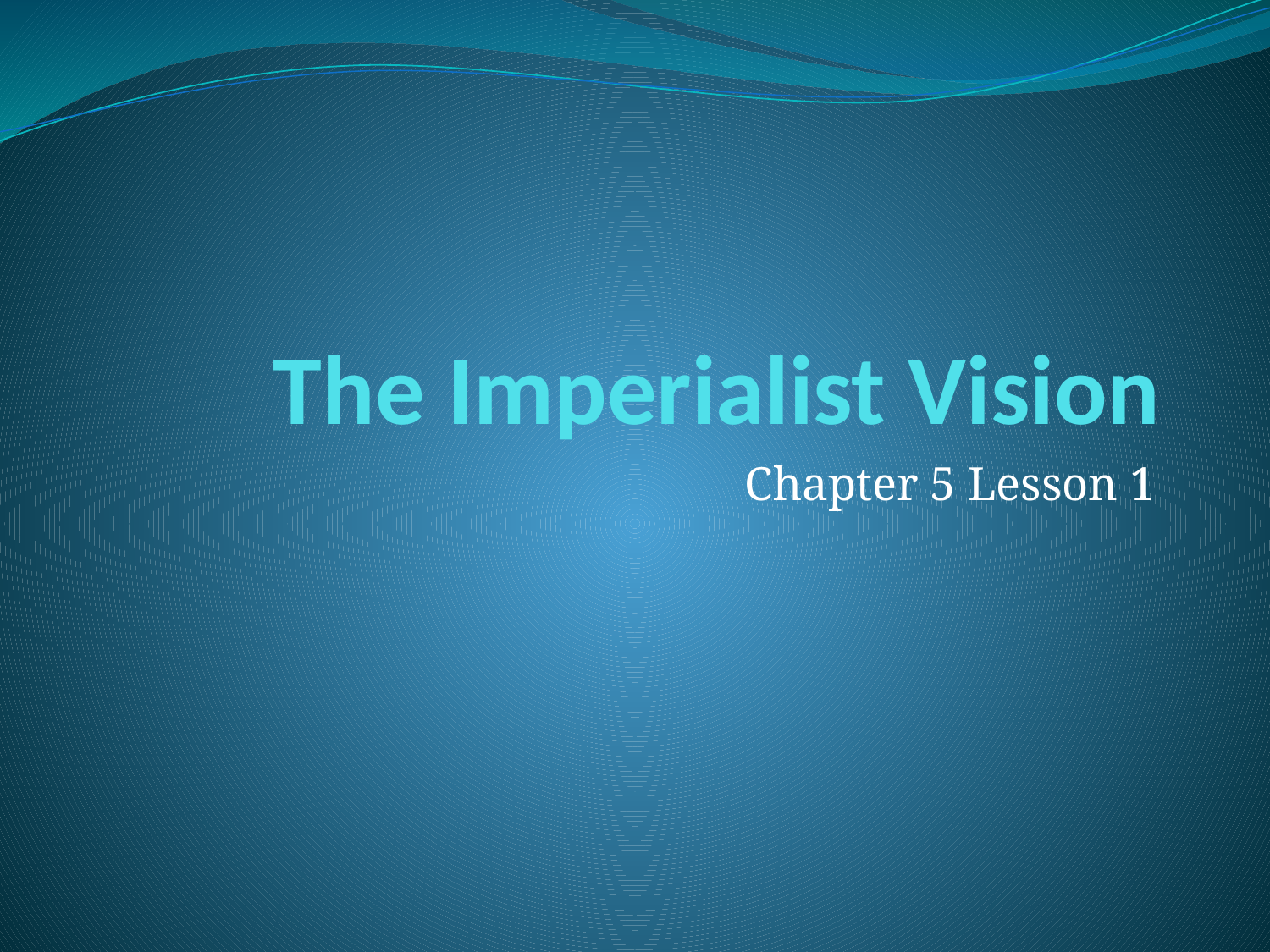

# The Imperialist Vision
Chapter 5 Lesson 1